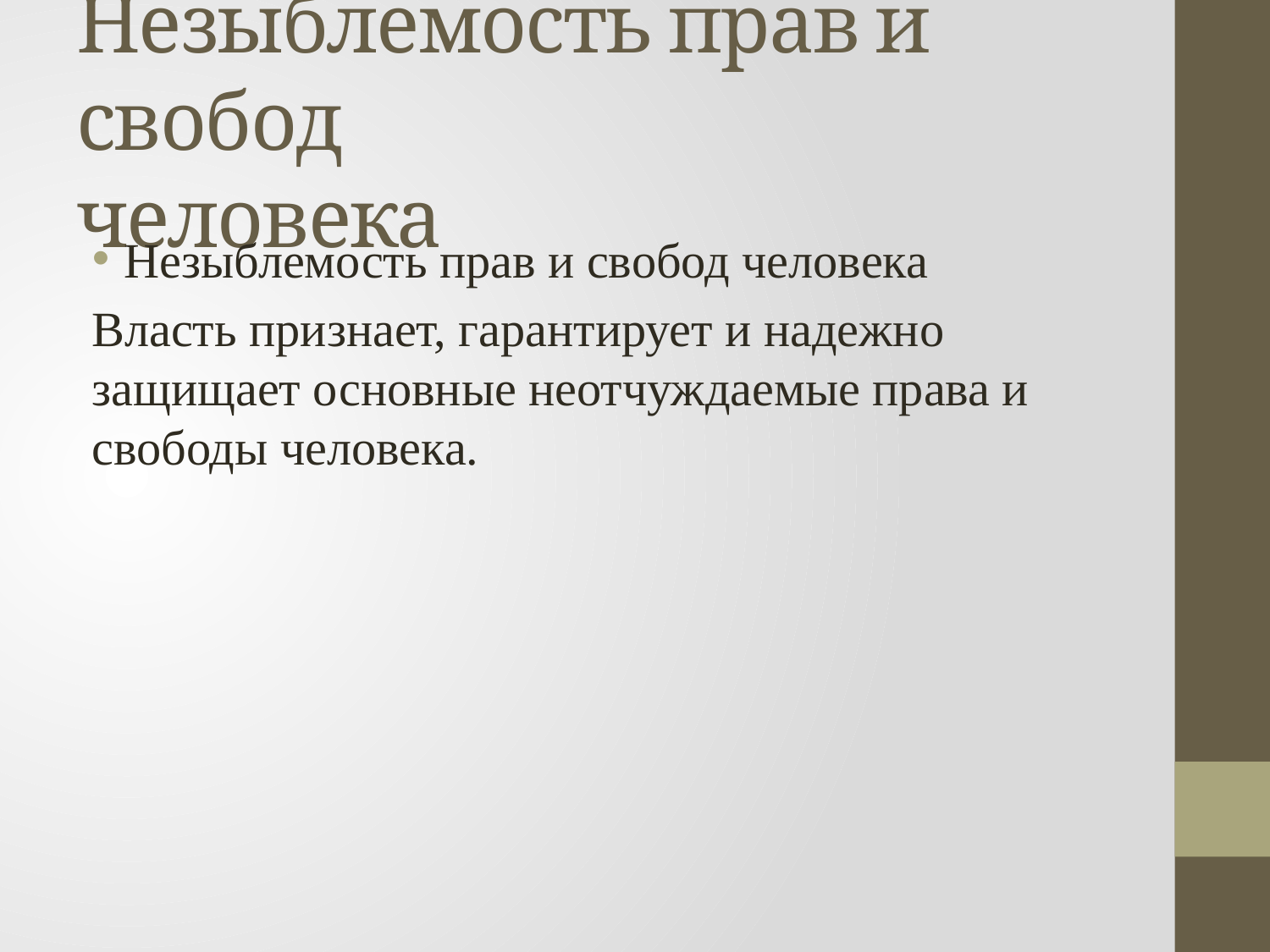

# Незыблемость прав и свобод человека
Незыблемость прав и свобод человека
Власть признает, гарантирует и надежно защищает основные неотчуждаемые права и свободы человека.